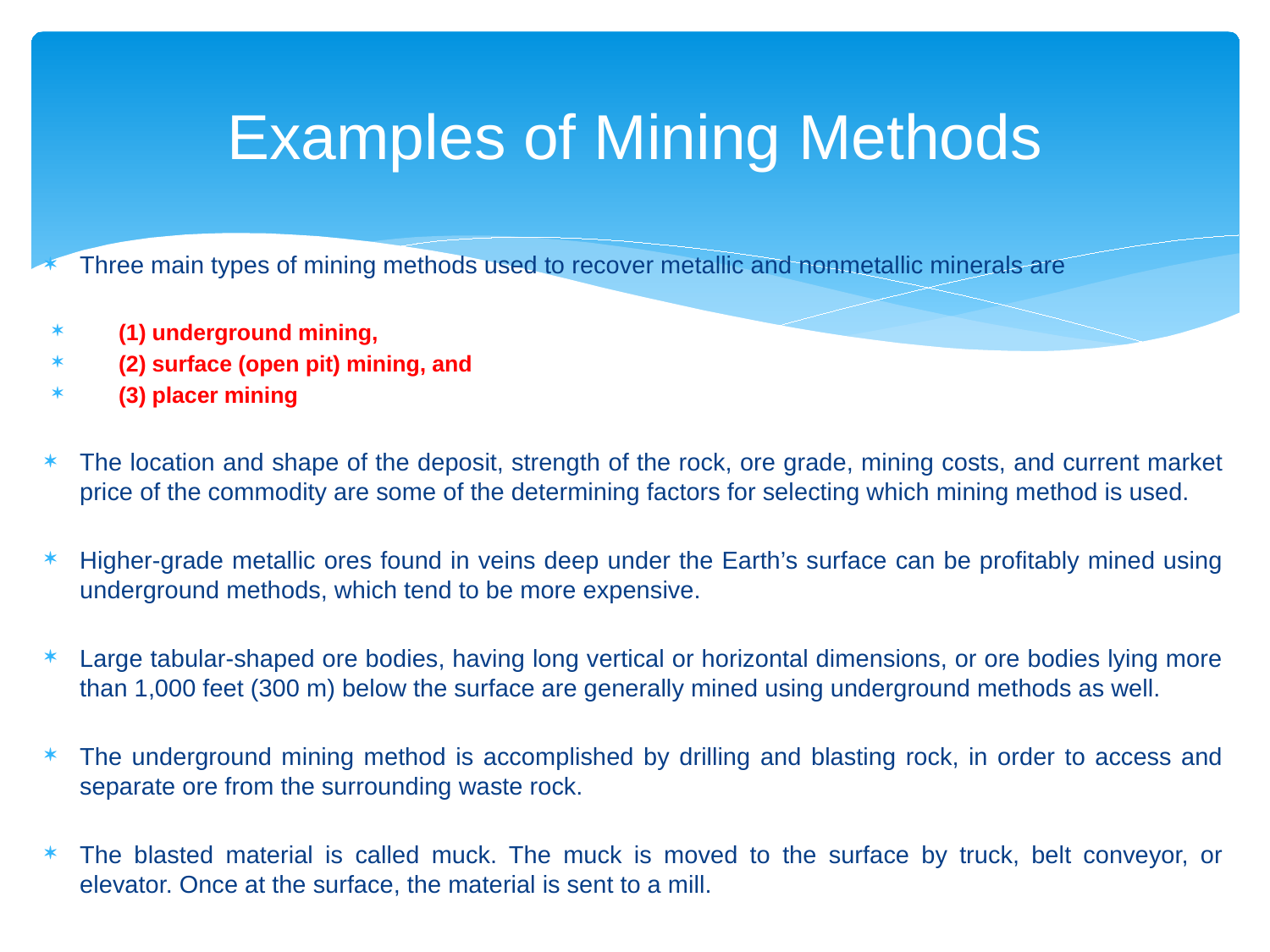

# Examples of Mining Methods
Three main types of mining methods used to recover metallic and nonmetallic minerals are

(1) underground mining,
(2) surface (open pit) mining, and
(3) placer mining

The location and shape of the deposit, strength of the rock, ore grade, mining costs, and current market price of the commodity are some of the determining factors for selecting which mining method is used.

Higher-grade metallic ores found in veins deep under the Earth’s surface can be profitably mined using underground methods, which tend to be more expensive.

Large tabular-shaped ore bodies, having long vertical or horizontal dimensions, or ore bodies lying more than 1,000 feet (300 m) below the surface are generally mined using underground methods as well.

The underground mining method is accomplished by drilling and blasting rock, in order to access and separate ore from the surrounding waste rock.

The blasted material is called muck. The muck is moved to the surface by truck, belt conveyor, or elevator. Once at the surface, the material is sent to a mill.